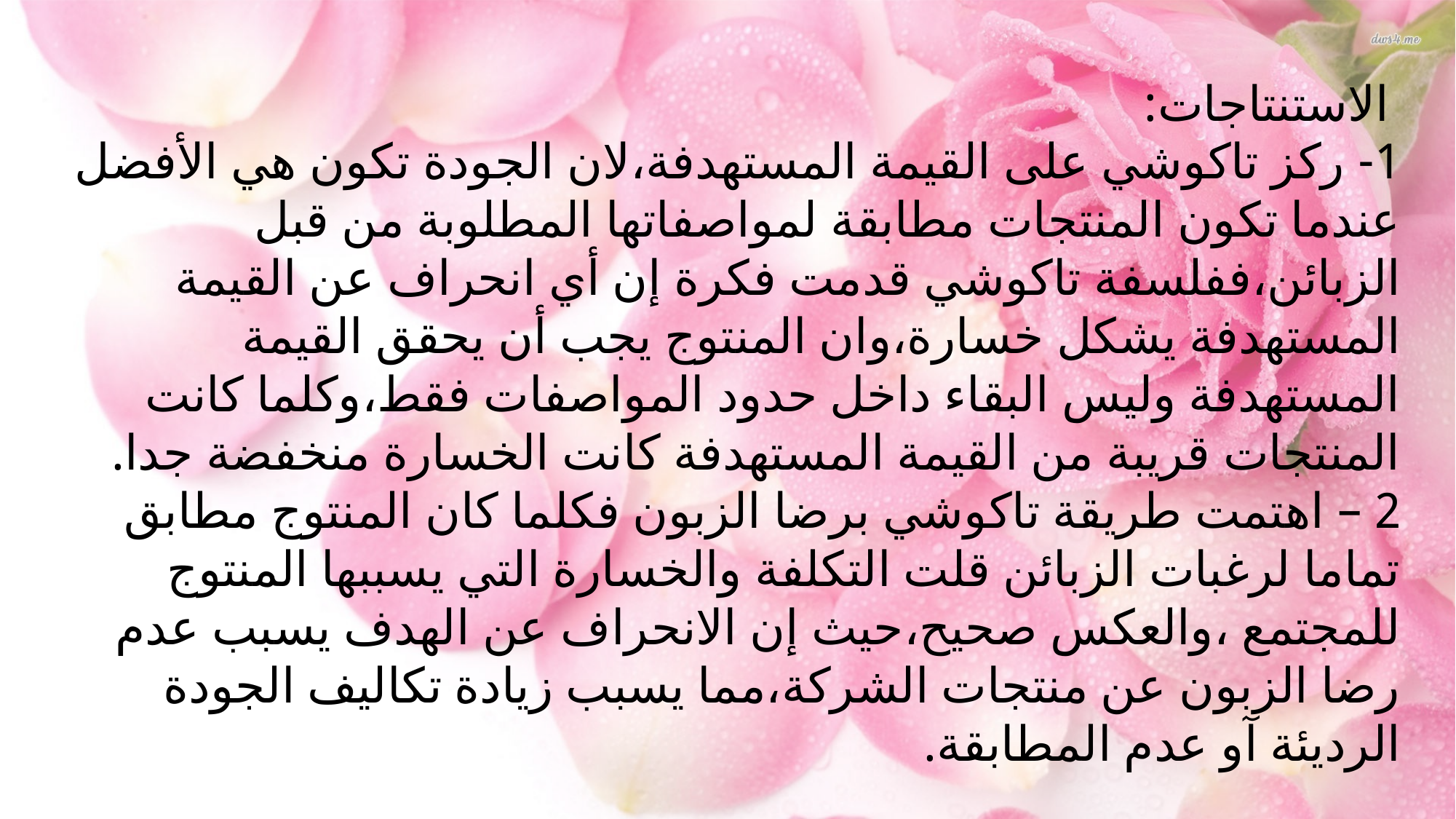

الاستنتاجات:
1- ركز تاكوشي على القيمة المستهدفة،لان الجودة تكون هي الأفضل عندما تكون المنتجات مطابقة لمواصفاتها المطلوبة من قبل الزبائن،ففلسفة تاكوشي قدمت فكرة إن أي انحراف عن القيمة المستهدفة يشكل خسارة،وان المنتوج يجب أن يحقق القيمة المستهدفة وليس البقاء داخل حدود المواصفات فقط،وكلما كانت المنتجات قريبة من القيمة المستهدفة كانت الخسارة منخفضة جدا.
2 – اهتمت طريقة تاكوشي برضا الزبون فكلما كان المنتوج مطابق  تماما لرغبات الزبائن قلت التكلفة والخسارة التي يسببها المنتوج للمجتمع ،والعكس صحيح،حيث إن الانحراف عن الهدف يسبب عدم رضا الزبون عن منتجات الشركة،مما يسبب زيادة تكاليف الجودة الرديئة آو عدم المطابقة.